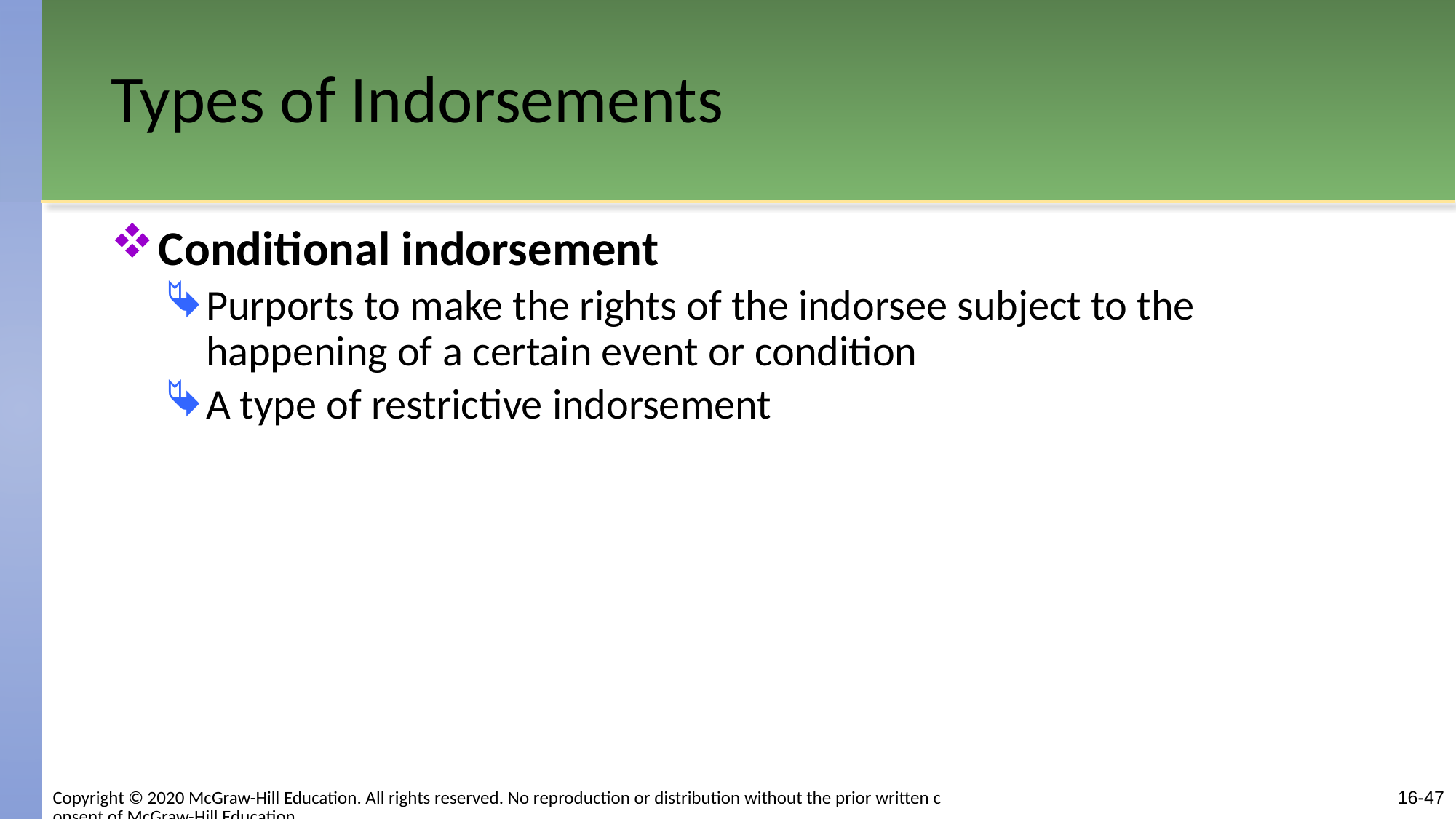

# Types of Indorsements
Conditional indorsement
Purports to make the rights of the indorsee subject to the happening of a certain event or condition
A type of restrictive indorsement
Copyright © 2020 McGraw-Hill Education. All rights reserved. No reproduction or distribution without the prior written consent of McGraw-Hill Education.
16-47